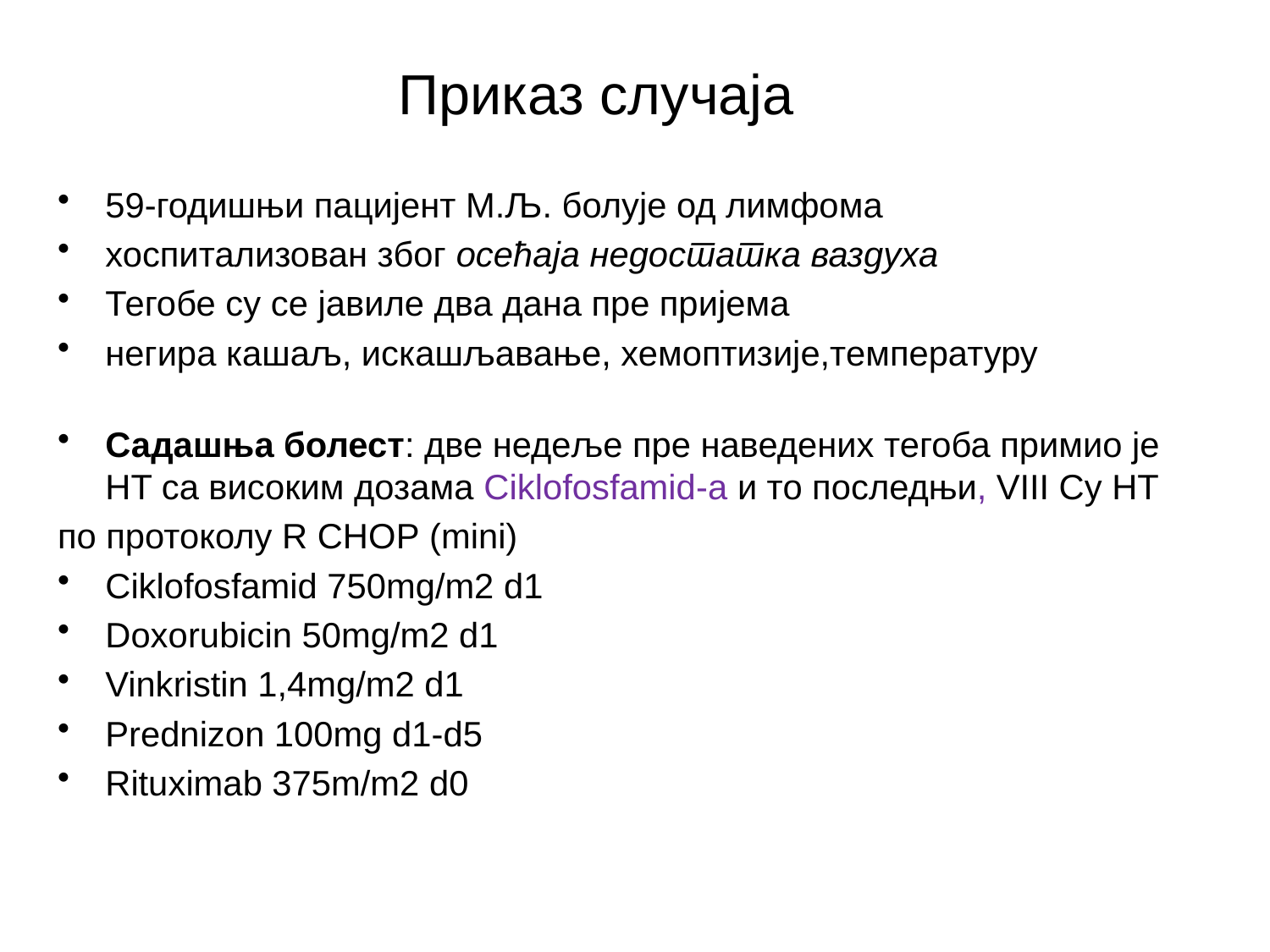

# Приказ случаја
59-годишњи пацијент M.Љ. болује од лимфома
хоспитализован због осећаја недостатка ваздуха
Тегобе су се јавиле два дана пре пријема
негира кашаљ, искашљавање, хемоптизије,температуру
Садашња болест: две недеље пре наведених тегоба примио је HT са високим дозама Ciklofosfamid-а и то последњи, VIII Cy HT
по протоколу R CHOP (mini)
Ciklofosfamid 750mg/m2 d1
Doxorubicin 50mg/m2 d1
Vinkristin 1,4mg/m2 d1
Prednizon 100mg d1-d5
Rituximab 375m/m2 d0